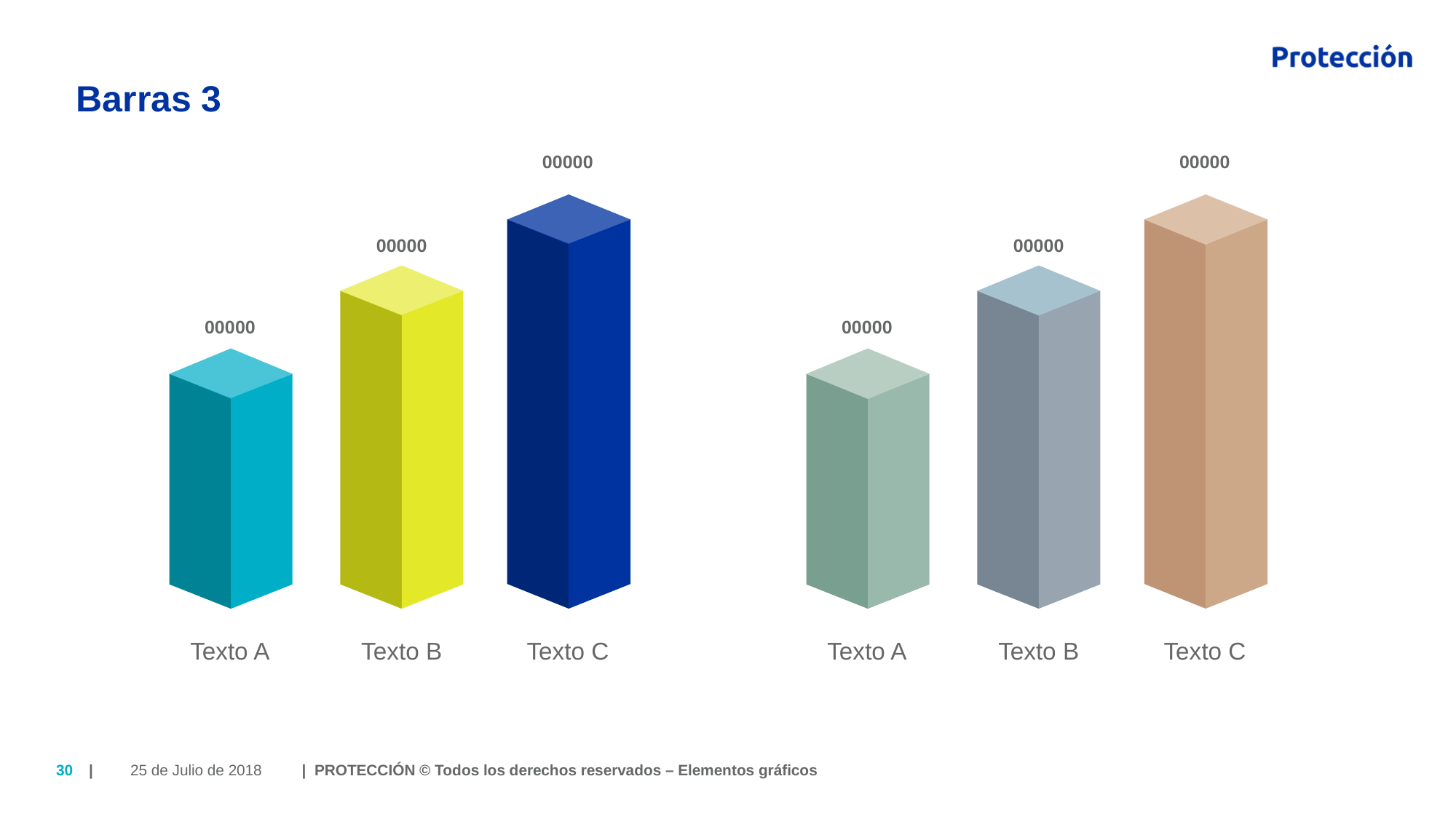

# Barras 3
00000
00000

00000
00000

00000
00000

Texto A
Texto B
Texto C
Texto A
Texto B
Texto C
25 de Julio de 2018
30
|                                                  |  PROTECCIÓN © Todos los derechos reservados – Elementos gráficos